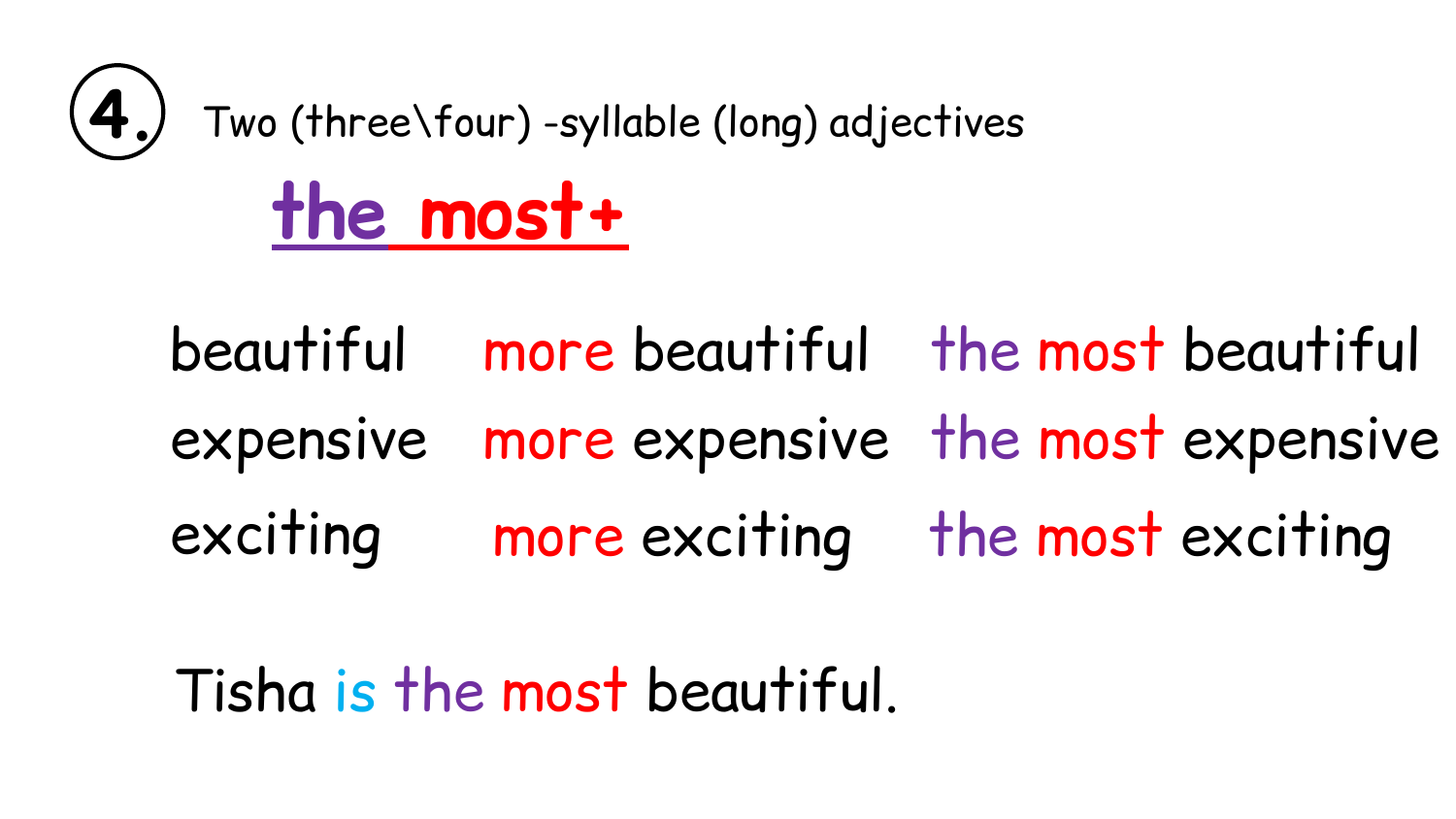

4.
Two (three\four) -syllable (long) adjectives
the most+
beautiful
more beautiful
the most beautiful
expensive
more expensive
the most expensive
exciting
more exciting
the most exciting
Tisha is the most beautiful.